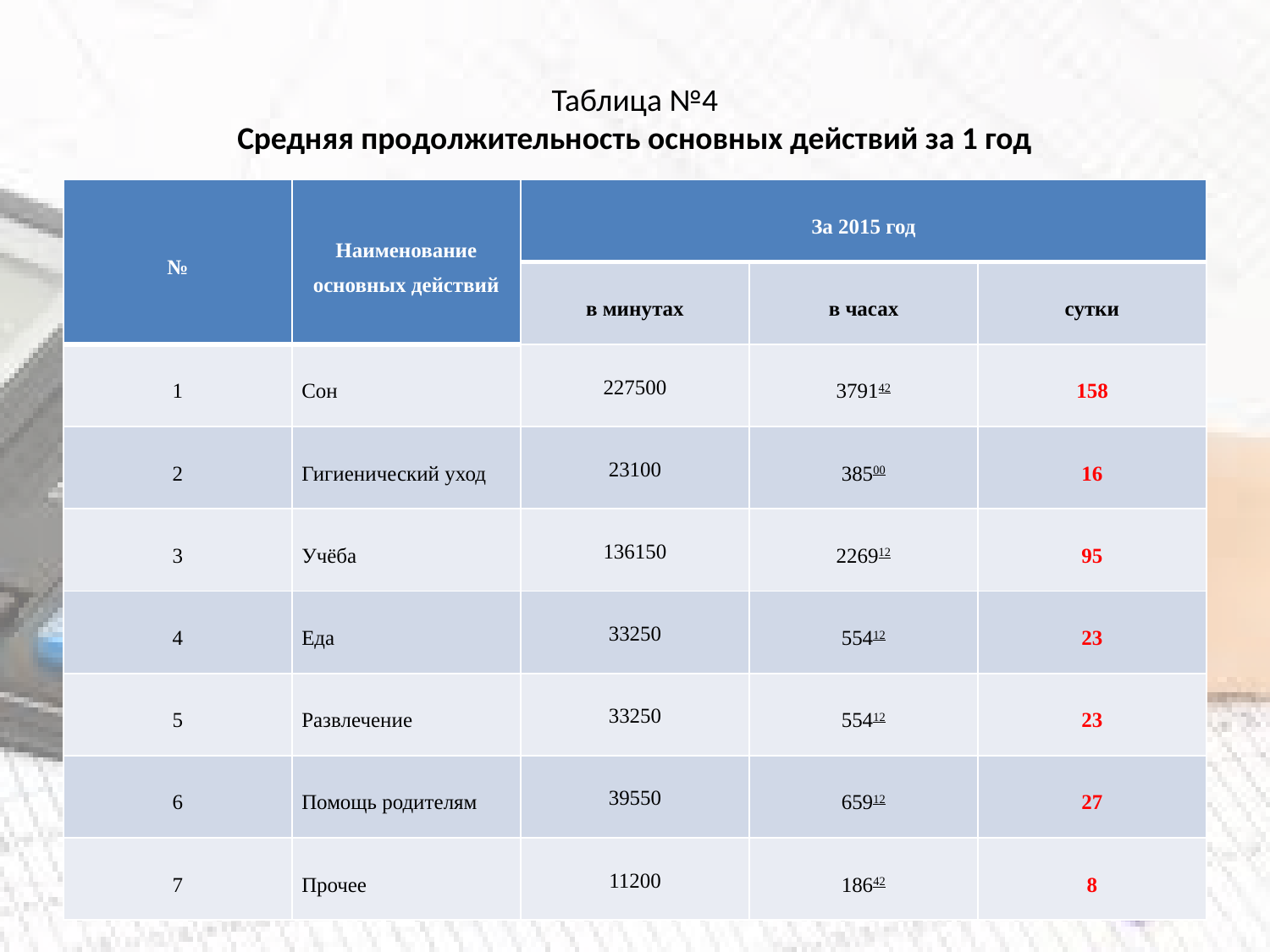

# Таблица №4 Средняя продолжительность основных действий за 1 год
| № | Наименование основных действий | За 2015 год |  |  |
| --- | --- | --- | --- | --- |
|  |  | в минутах | в часах | сутки |
| 1 | Сон | 227500 | 379142 | 158 |
| 2 | Гигиенический уход | 23100 | 38500 | 16 |
| 3 | Учёба | 136150 | 226912 | 95 |
| 4 | Еда | 33250 | 55412 | 23 |
| 5 | Развлечение | 33250 | 55412 | 23 |
| 6 | Помощь родителям | 39550 | 65912 | 27 |
| 7 | Прочее | 11200 | 18642 | 8 |